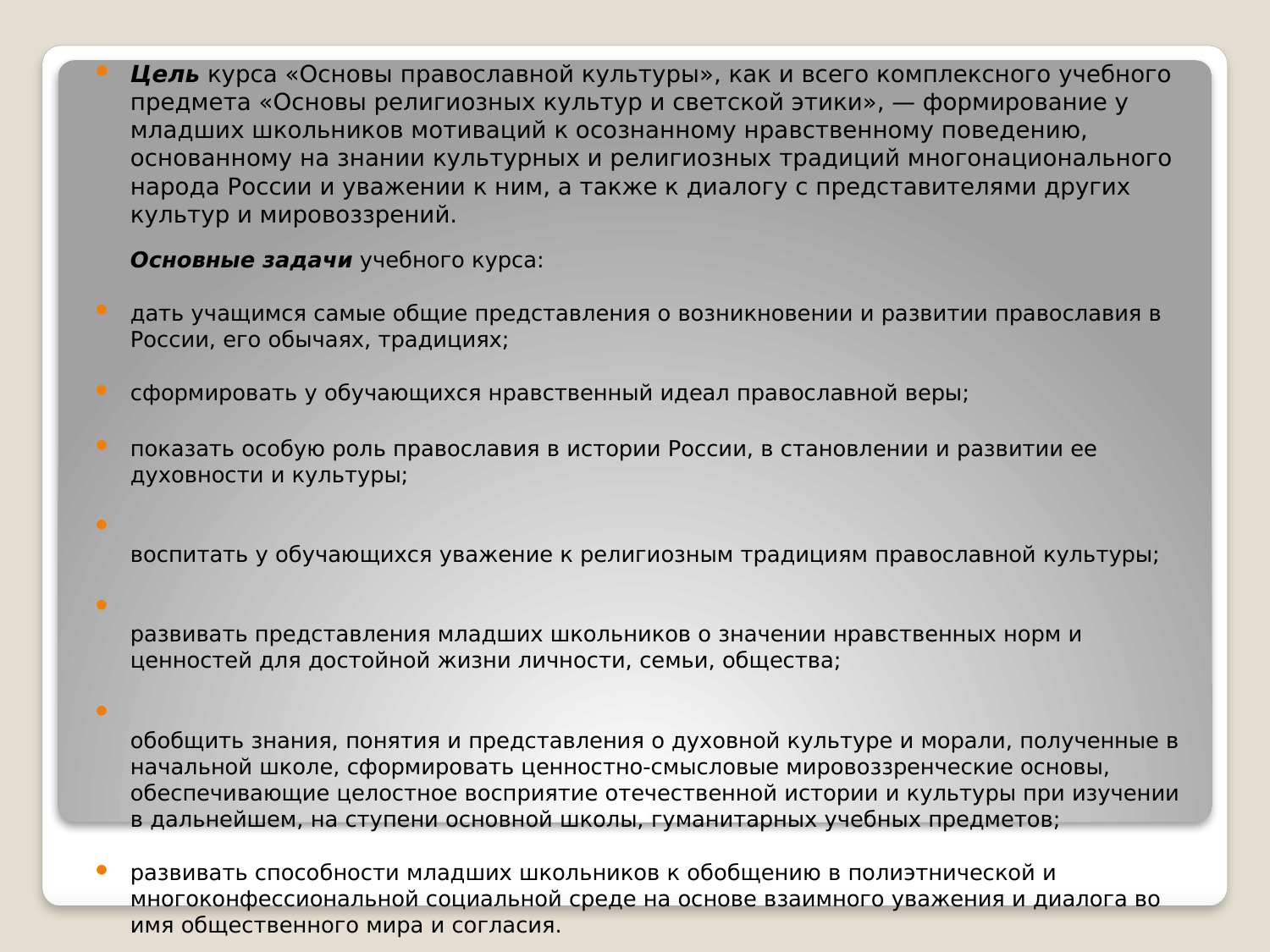

Цель курса «Основы православной культуры», как и всего комплексного учебного предмета «Основы религиозных культур и светской этики», — формирование у младших школьников мотиваций к осознанному нравственному поведению, основанному на знании культурных и религиозных традиций многонационального народа России и уважении к ним, а также к диалогу с представителями других культур и мировоззрений.
Основные задачи учебного курса:
дать учащимся самые общие представления о возникновении и развитии православия в России, его обычаях, традициях;
сформировать у обучающихся нравственный идеал православной веры;

показать особую роль православия в истории России, в становлении и развитии ее духовности и культуры;
воспитать у обучающихся уважение к религиозным традициям православной культуры;
развивать представления младших школьников о значении нравственных норм и ценностей для достойной жизни личности, семьи, общества;
обобщить знания, понятия и представления о духовной культуре и морали, полученные в начальной школе, сформировать ценностно-смысловые мировоззренческие основы, обеспечивающие целостное восприятие отечественной истории и культуры при изучении в дальнейшем, на ступени основной школы, гуманитарных учебных предметов;
развивать способности младших школьников к обобщению в полиэтнической и многоконфессиональной социальной среде на основе взаимного уважения и диалога во имя общественного мира и согласия.